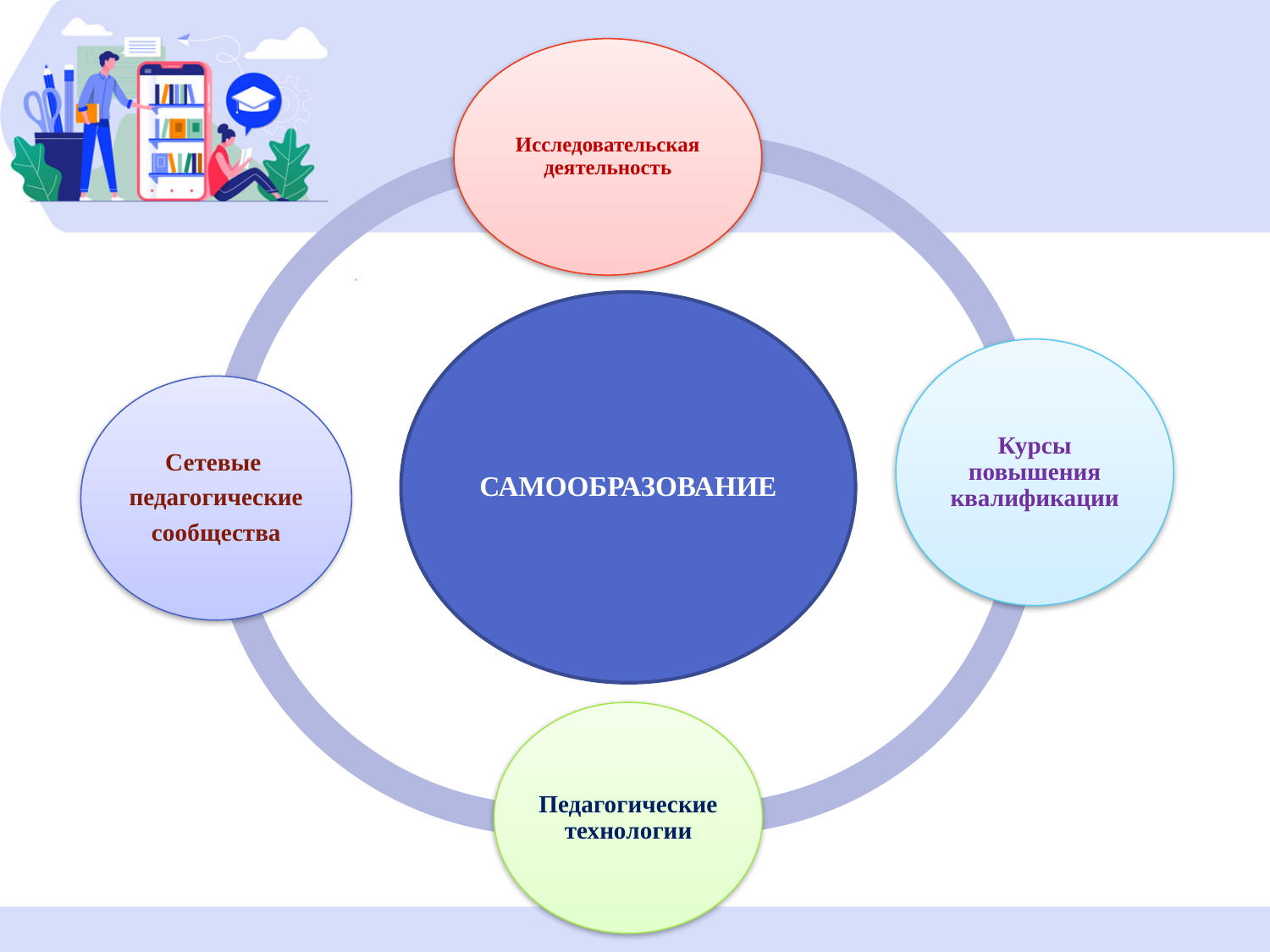

#
САМООБРАЗОВАНИЕ
Исследовательская деятельность
Курсы повышения квалификации
Педагогические технологии
Сетевые
педагогические
сообщества